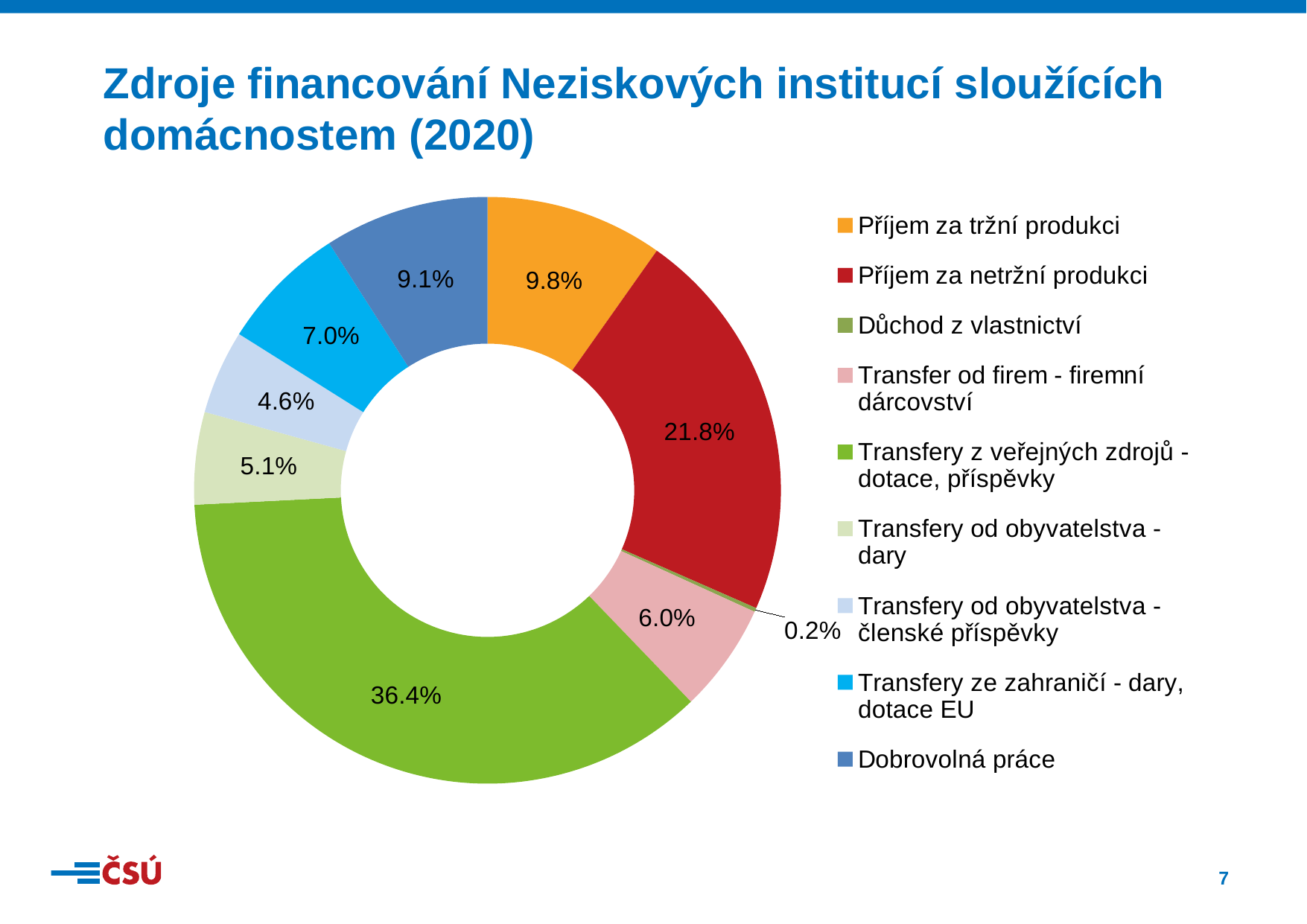

Zdroje financování Neziskových institucí sloužících domácnostem (2020)

### Chart

| Category |  |
|---|---|
| Příjem za tržní produkci | 0.09792395512321375 |
| Příjem za netržní produkci | 0.21786955901867672 |
| Důchod z vlastnictví | 0.002182424355417128 |
| Transfer od firem - firemní dárcovství | 0.06009892194817016 |
| Transfery z veřejných zdrojů - dotace, příspěvky | 0.3640700569185045 |
| Transfery od obyvatelstva - dary | 0.050908612350986475 |
| Transfery od obyvatelstva - členské příspěvky | 0.04633539146551441 |
| Transfery ze zahraničí - dary, dotace EU | 0.06992531502582719 |
| Dobrovolná práce | 0.09068576379368962 |